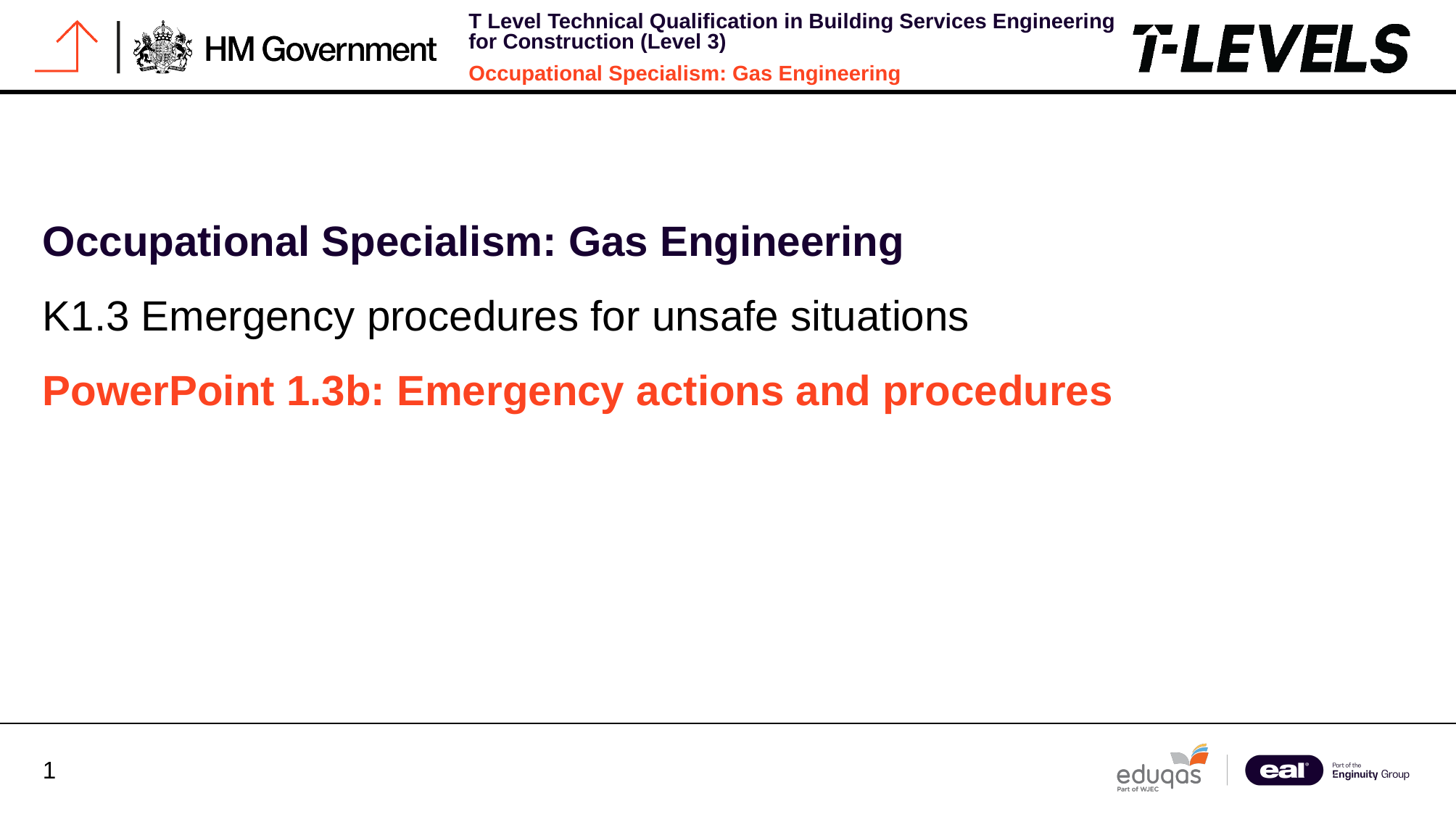

Occupational Specialism: Gas Engineering
K1.3 Emergency procedures for unsafe situations
PowerPoint 1.3b: Emergency actions and procedures